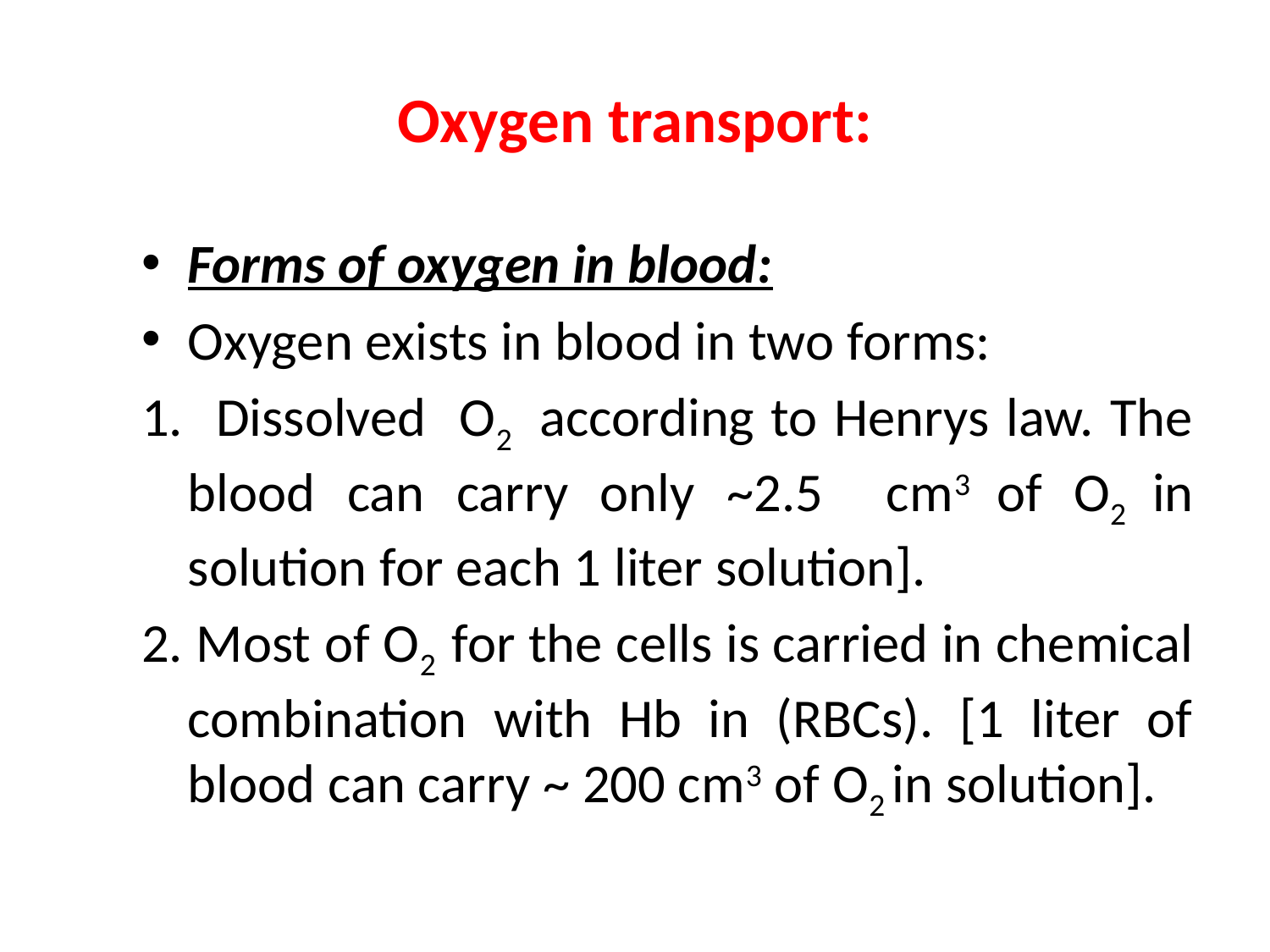

# Oxygen transport:
Forms of oxygen in blood:
Oxygen exists in blood in two forms:
1.  Dissolved  O2  according to Henrys law. The blood can carry only ~2.5  cm3 of O2 in solution for each 1 liter solution].
2. Most of O2  for the cells is carried in chemical combination with Hb in (RBCs). [1 liter of blood can carry ~ 200 cm3 of O2 in solution].